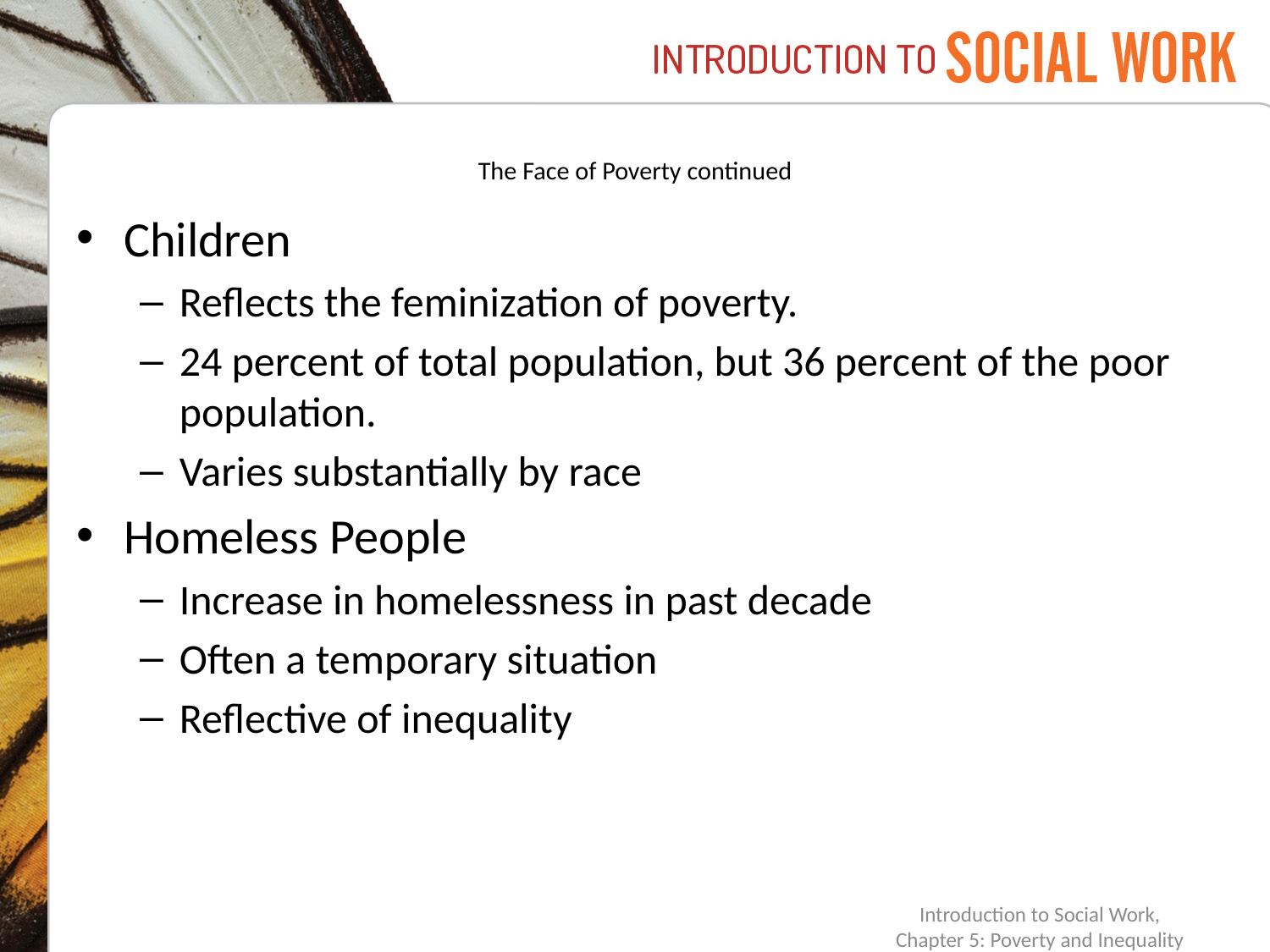

# The Face of Poverty continued
Children
Reflects the feminization of poverty.
24 percent of total population, but 36 percent of the poor population.
Varies substantially by race
Homeless People
Increase in homelessness in past decade
Often a temporary situation
Reflective of inequality

Introduction to Social Work,
Chapter 5: Poverty and Inequality